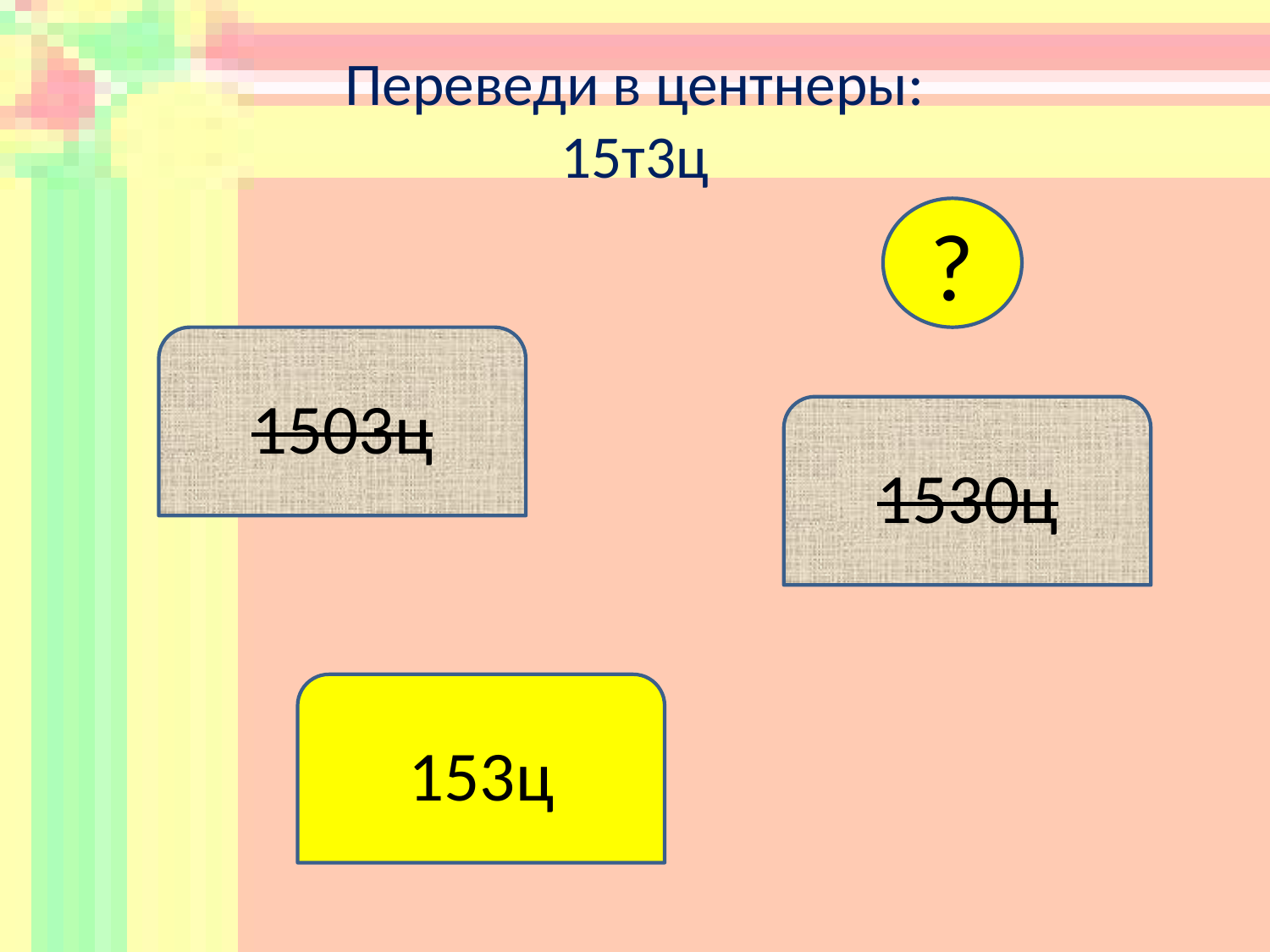

# Переведи в центнеры: 15т3ц
?
1503ц
1530ц
153ц